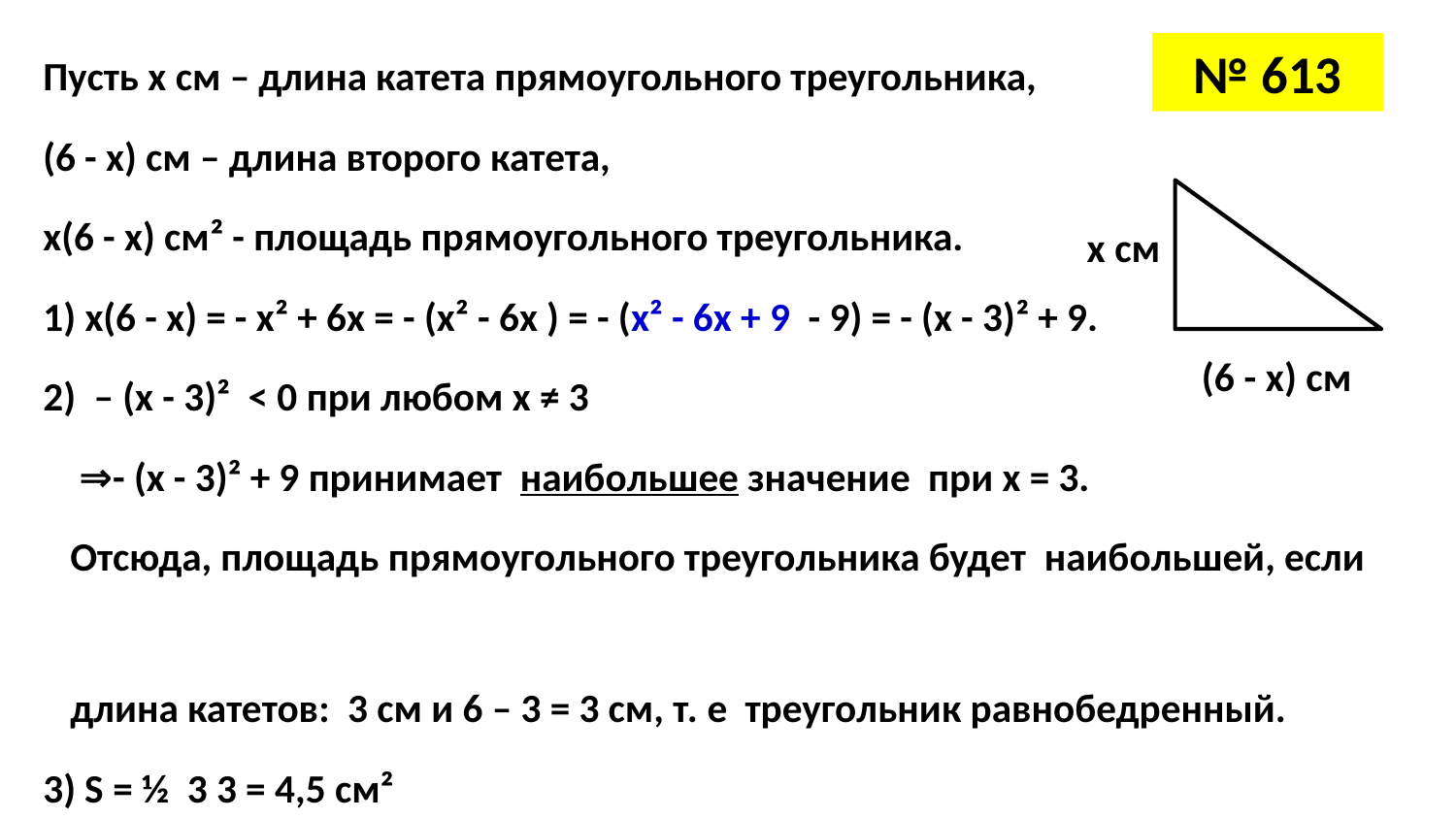

Пусть х см – длина катета прямоугольного треугольника,
(6 - х) см – длина второго катета,
х(6 - х) см² - площадь прямоугольного треугольника.
1) х(6 - х) = - х² + 6х = - (х² - 6х ) = - (х² - 6х + 9  - 9) = - (х - 3)² + 9.
2)  – (х - 3)²  < 0 при любом х ≠ 3
    ⇒- (х - 3)² + 9 принимает  наибольшее значение  при х = 3.
   Отсюда, площадь прямоугольного треугольника будет  наибольшей, если
   длина катетов:  3 см и 6 – 3 = 3 см, т. е  треугольник равнобедренный.
3) S = ½  3 3 = 4,5 см²

# № 613

х см
(6 - х) см